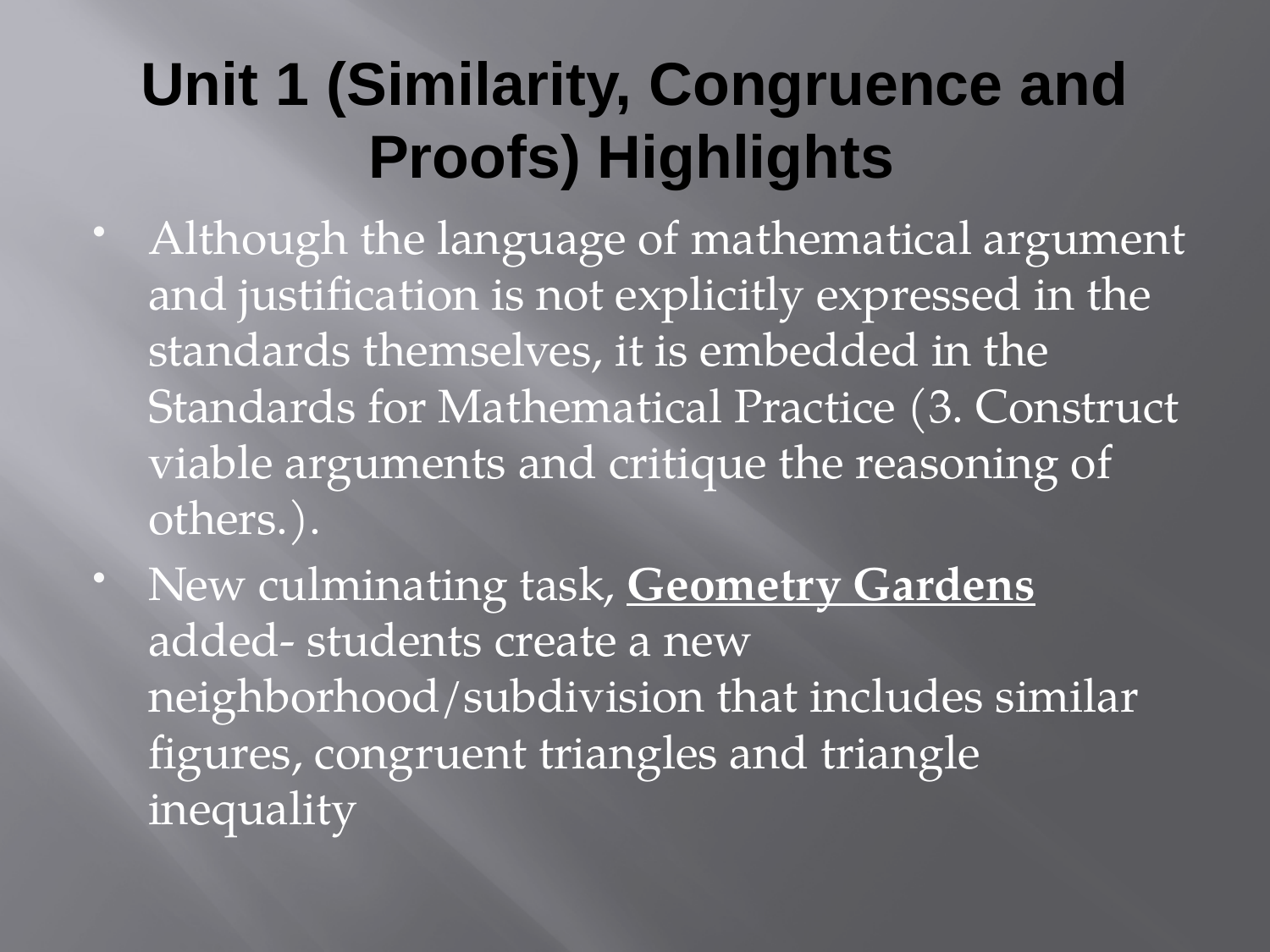

# Unit 1 (Similarity, Congruence and Proofs) Highlights
Although the language of mathematical argument and justification is not explicitly expressed in the standards themselves, it is embedded in the Standards for Mathematical Practice (3. Construct viable arguments and critique the reasoning of others.).
New culminating task, Geometry Gardens added- students create a new neighborhood/subdivision that includes similar figures, congruent triangles and triangle inequality